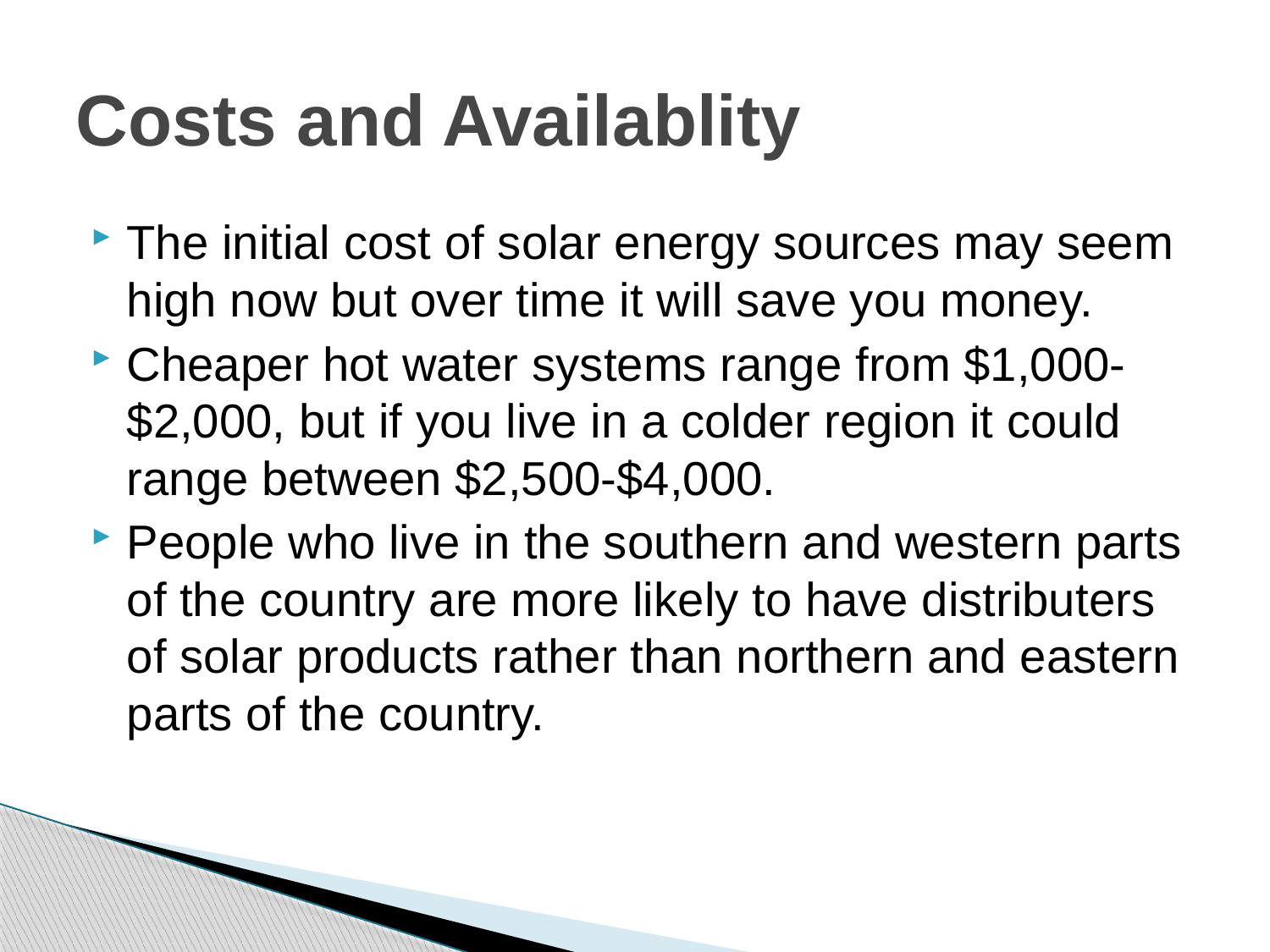

# Costs and Availablity
The initial cost of solar energy sources may seem high now but over time it will save you money.
Cheaper hot water systems range from $1,000-$2,000, but if you live in a colder region it could range between $2,500-$4,000.
People who live in the southern and western parts of the country are more likely to have distributers of solar products rather than northern and eastern parts of the country.